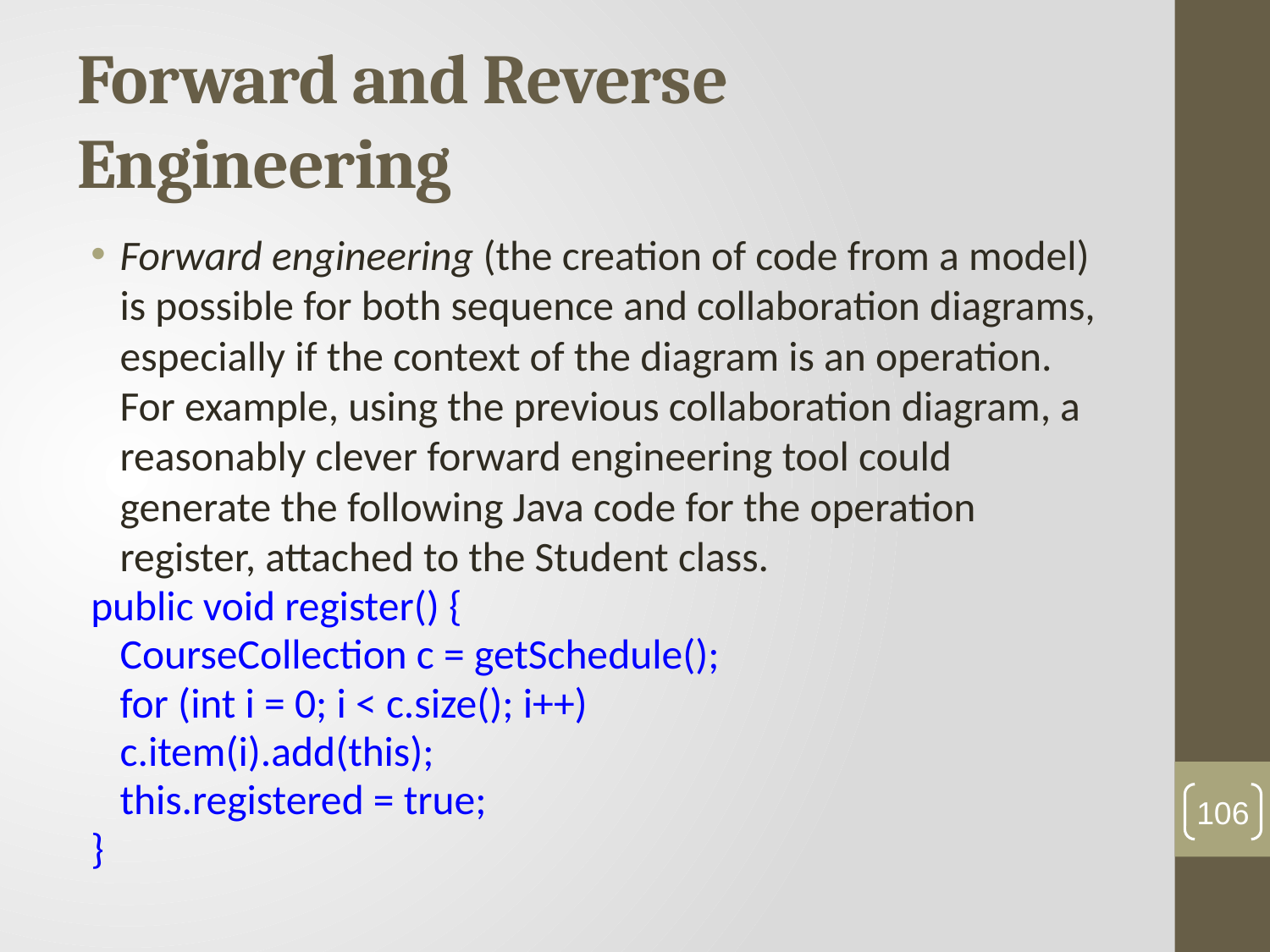

# Forward and Reverse Engineering
Forward engineering (the creation of code from a model) is possible for both sequence and collaboration diagrams, especially if the context of the diagram is an operation. For example, using the previous collaboration diagram, a reasonably clever forward engineering tool could generate the following Java code for the operation register, attached to the Student class.
public void register() {
	CourseCollection c = getSchedule();
	for (int i = 0; i < c.size(); i++)
		c.item(i).add(this);
	this.registered = true;
}
106